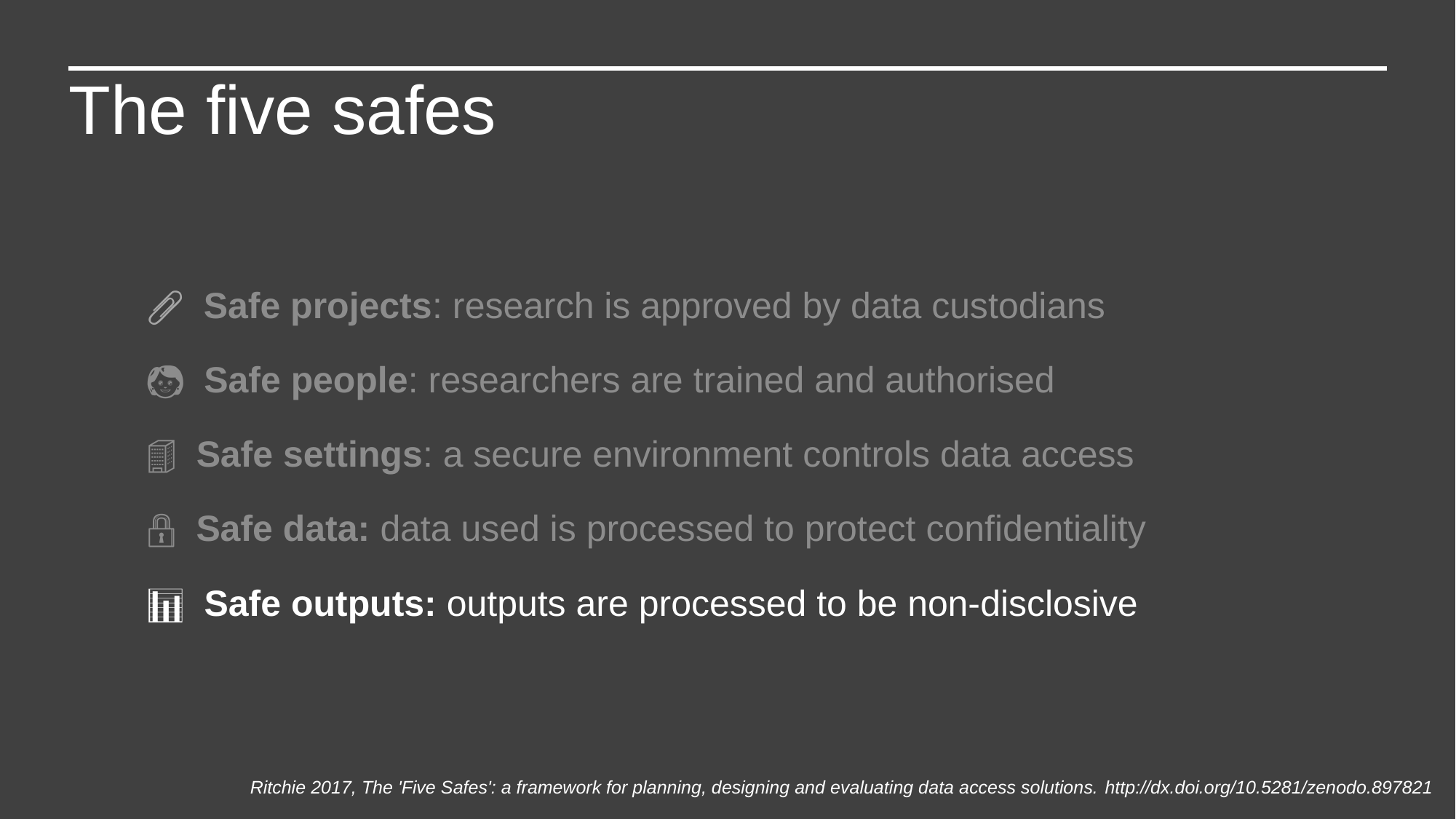

The five safes
📎  Safe projects: research is approved by data custodians
👩  Safe people: researchers are trained and authorised
🏢  Safe settings: a secure environment controls data access
🔒  Safe data: data used is processed to protect confidentiality
📊  Safe outputs: outputs are processed to be non-disclosive
Ritchie 2017, The 'Five Safes': a framework for planning, designing and evaluating data access solutions. http://dx.doi.org/10.5281/zenodo.897821